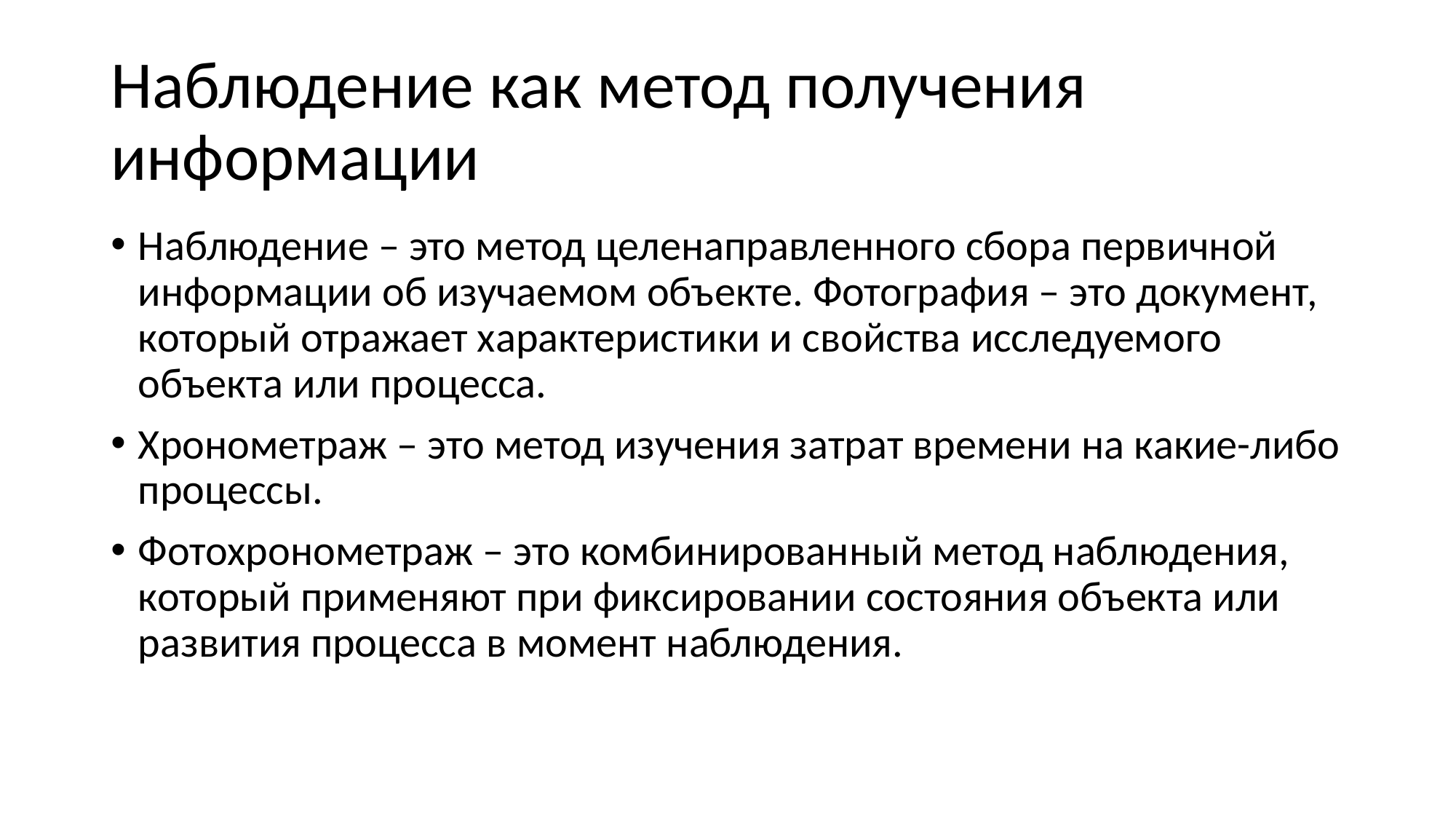

# Наблюдение как метод получения информации
Наблюдение – это метод целенаправленного сбора первичной информации об изучаемом объекте. Фотография – это документ, который отражает характеристики и свойства исследуемого объекта или процесса.
Хронометраж – это метод изучения затрат времени на какие-либо процессы.
Фотохронометраж – это комбинированный метод наблюдения, который применяют при фиксировании состояния объекта или развития процесса в момент наблюдения.